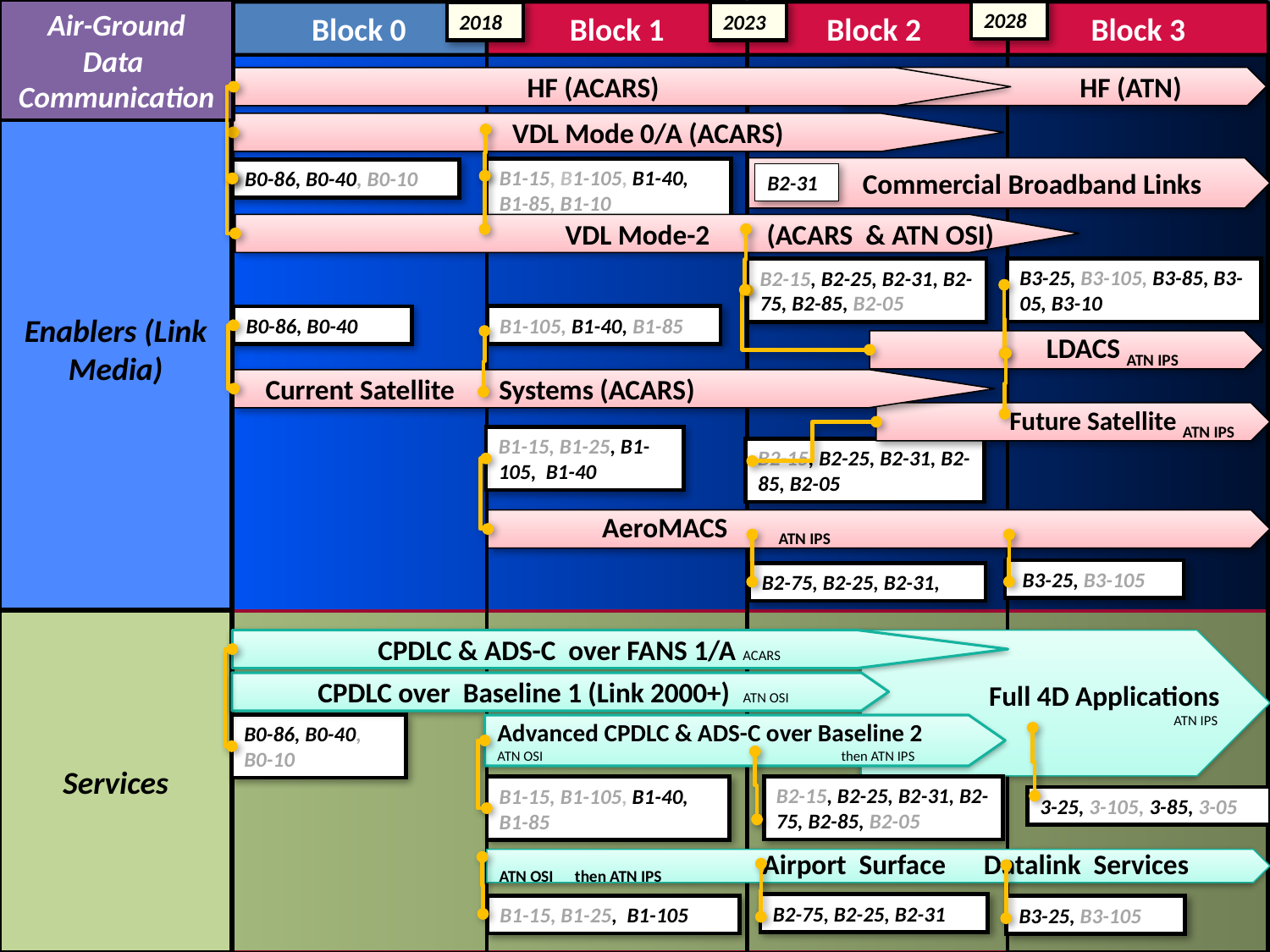

Air-Ground
Data
Communication
2028
Block 0
Block 1
Block 2
Block 3
2018
2023

                          HF (ATN)
HF (ACARS)
Enablers (Link Media)
                   VDL Mode 0/A (ACARS)
                Commercial Broadband Links
B1-15, B1-105, B1-40,
B1-85, B1-10
B0-86, B0-40, B0-10
B2-31
                                                  VDL Mode-2         (ACARS  & ATN OSI)
B3-25, B3-105, B3-85, B3-05, B3-10
B2-15, B2-25, B2-31, B2-75, B2-85, B2-05
B1-105, B1-40, B1-85
B0-86, B0-40
                LDACS ATN IPS
   Current Satellite       Systems (ACARS)
                   Future Satellite ATN IPS
B1-15, B1-25, B1-105,  B1-40
B2-15, B2-25, B2-31, B2-85, B2-05
                AeroMACS        ATN IPS
 B3-25, B3-105
B2-75, B2-25, B2-31,
Services

                  Full 4D Applications
ATN IPS
CPDLC & ADS-C  over FANS 1/A ACARS
CPDLC over  Baseline 1 (Link 2000+)  ATN OSI
B0-86, B0-40, B0-10
Advanced CPDLC & ADS-C over Baseline 2
ATN OSI                                                                                              then ATN IPS
B2-15, B2-25, B2-31, B2-75, B2-85, B2-05
B1-15, B1-105, B1-40, B1-85
3-25, 3-105, 3-85, 3-05
ATN OSI      then ATN IPS                            Airport  Surface      Datalink  Services
B2-75, B2-25, B2-31
B1-15, B1-25,  B1-105
B3-25, B3-105